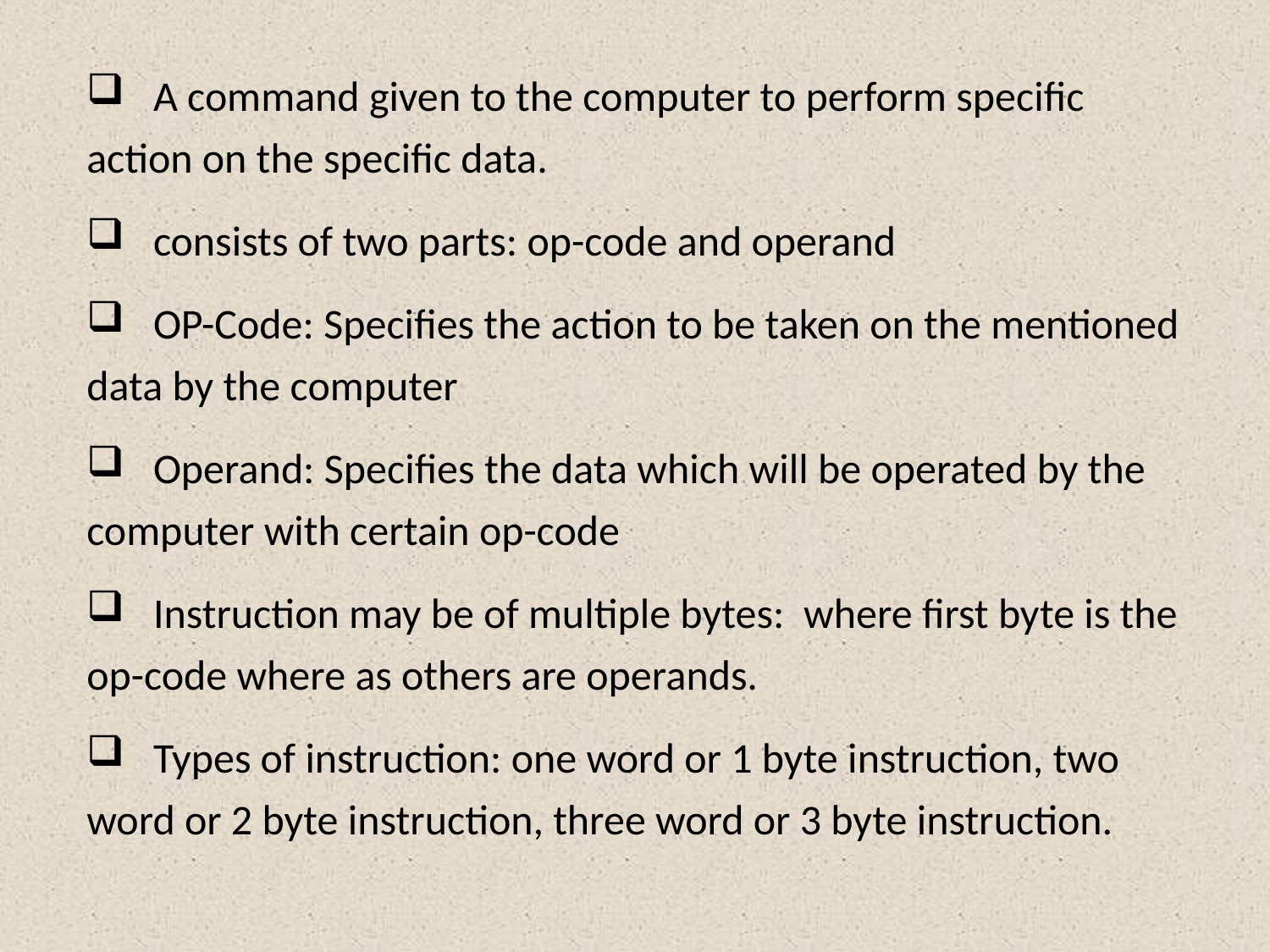

A command given to the computer to perform specific action on the specific data.
   consists of two parts: op-code and operand
   OP-Code: Specifies the action to be taken on the mentioned data by the computer
   Operand: Specifies the data which will be operated by the computer with certain op-code
   Instruction may be of multiple bytes:  where first byte is the op-code where as others are operands.
   Types of instruction: one word or 1 byte instruction, two word or 2 byte instruction, three word or 3 byte instruction.